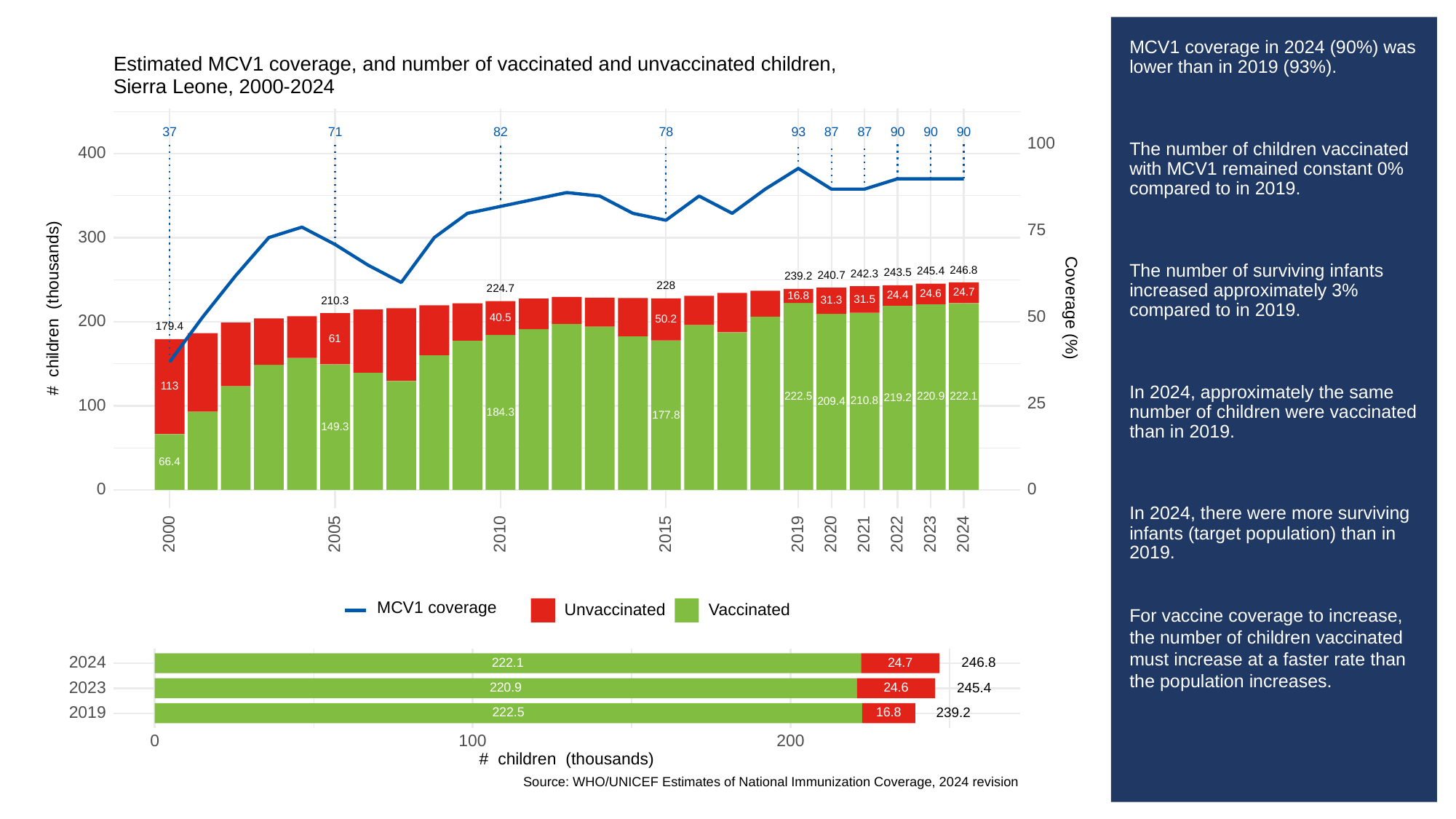

# MCV1 coverage in 2024 (90%) was lower than in 2019 (93%).

The number of children vaccinated with MCV1 remained constant 0% compared to in 2019.

The number of surviving infants increased approximately 3% compared to in 2019.

In 2024, approximately the same number of children were vaccinated than in 2019.

In 2024, there were more surviving infants (target population) than in 2019.

For vaccine coverage to increase, the number of children vaccinated must increase at a faster rate than the population increases.

Estimated MCV1 coverage, and number of vaccinated and unvaccinated children,
Sierra Leone, 2000-2024

37
93
82
78
87
87
90
90
90
71
100

400

75
300

246.8
245.4
243.5
242.3
240.7
239.2

228

224.7

24.7

24.6

24.4
16.8

31.5

31.3

210.3

#  children  (thousands)
Coverage (%)

50

40.5

50.2
200

179.4

61

113

222.5
222.1
220.9
219.2
210.8
25
209.4
100

184.3
177.8

149.3

66.4
0
0

2023
2000
2005
2010
2015
2019
2020
2021
2022
2024

MCV1 coverage
Unvaccinated
Vaccinated

2024
246.8
222.1
24.7

2023
245.4
220.9
24.6

2019
239.2
222.5
16.8

0
100
200
#  children  (thousands)
Source: WHO/UNICEF Estimates of National Immunization Coverage, 2024 revision